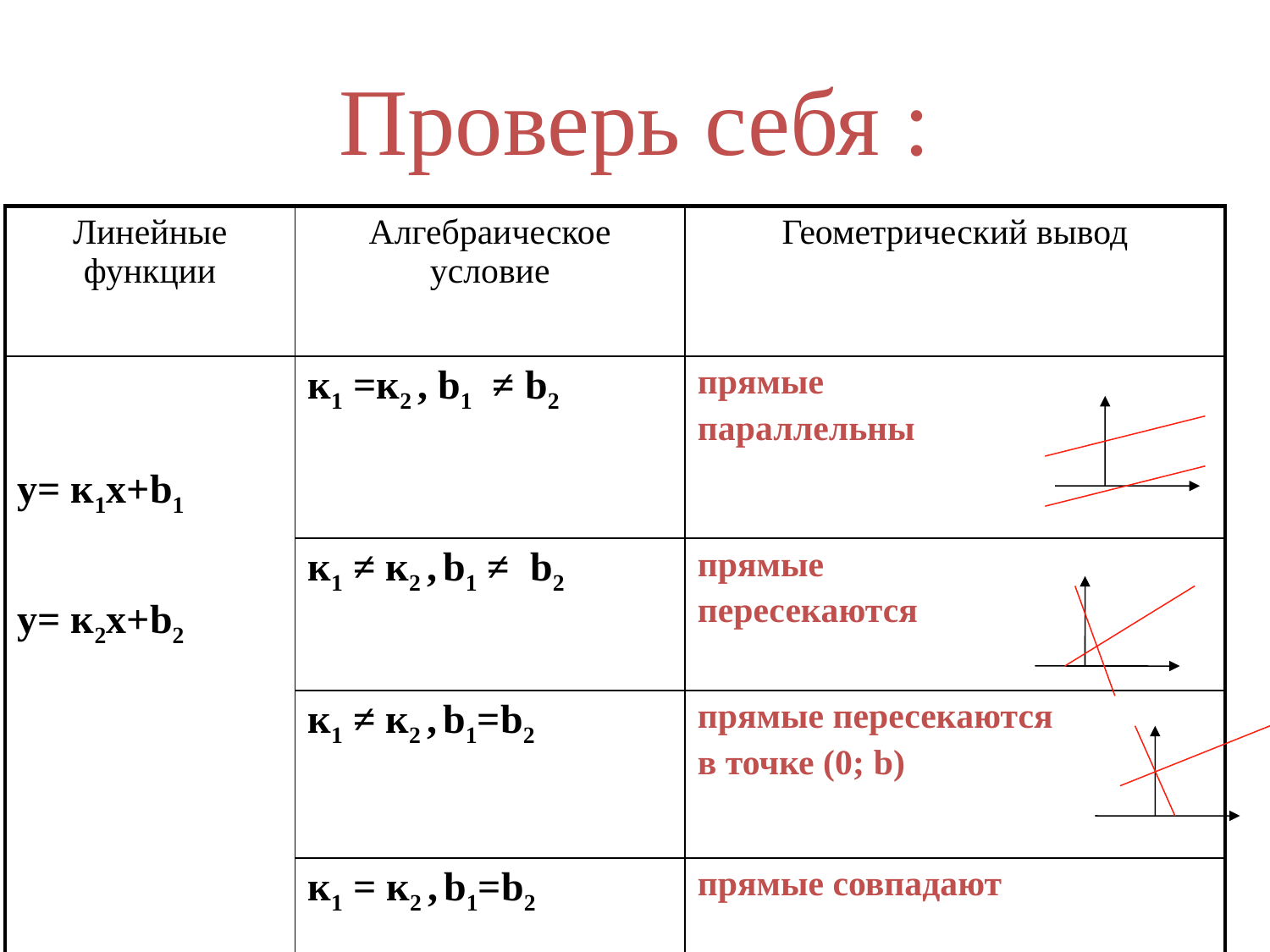

# Проверь себя :
| Линейные функции | Алгебраическое условие | Геометрический вывод |
| --- | --- | --- |
| у= к1х+b1 | к1 =к2 , b1 ≠ b2 | прямые параллельны |
| у= к2х+b2 | к1 ≠ к2 , b1 ≠ b2 | прямые пересекаются |
|  | к1 ≠ к2 , b1=b2 | прямые пересекаются в точке (0; b) |
|  | к1 = к2 , b1=b2 | прямые совпадают |